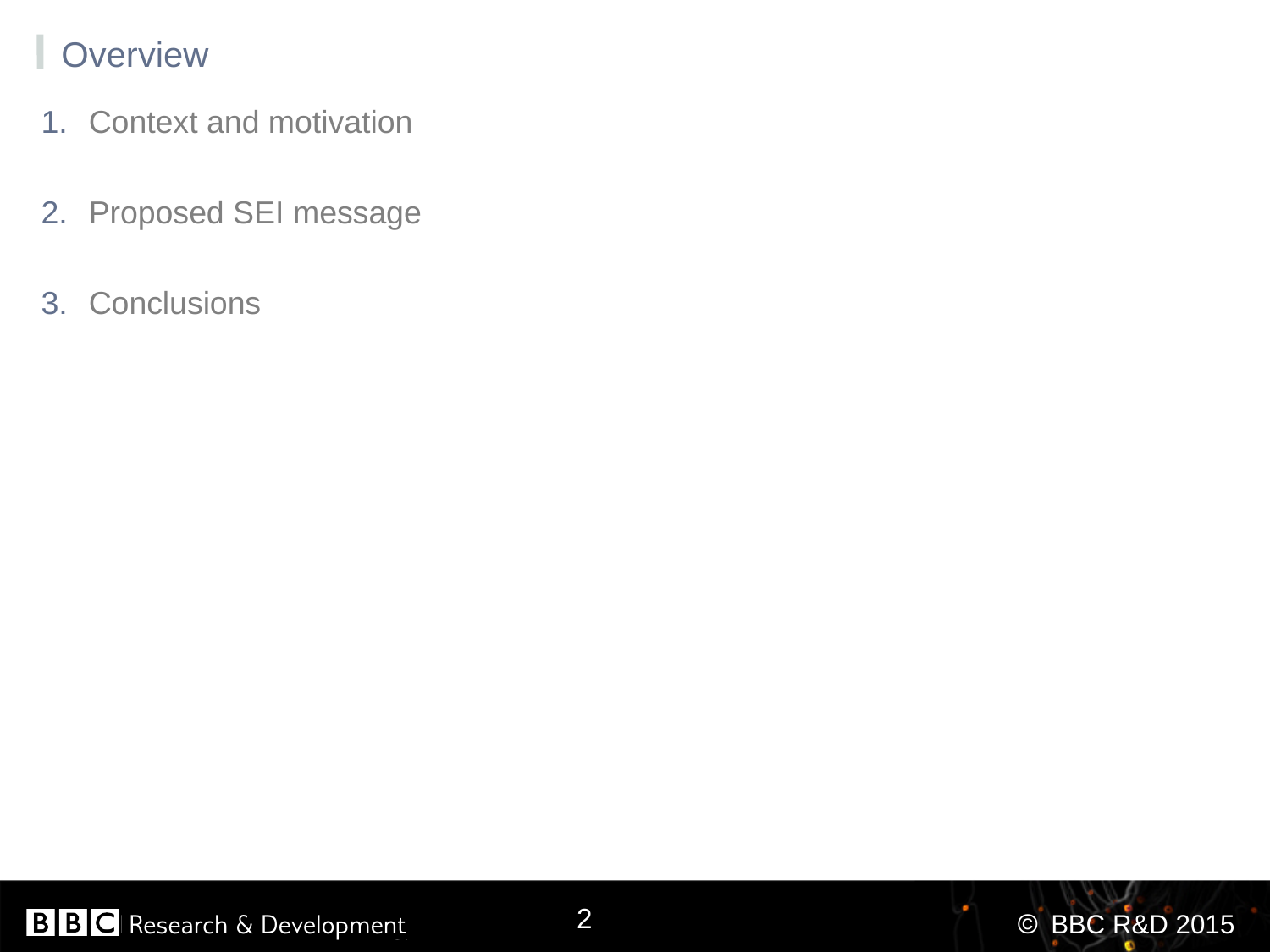

# Overview
Context and motivation

Proposed SEI message

Conclusions